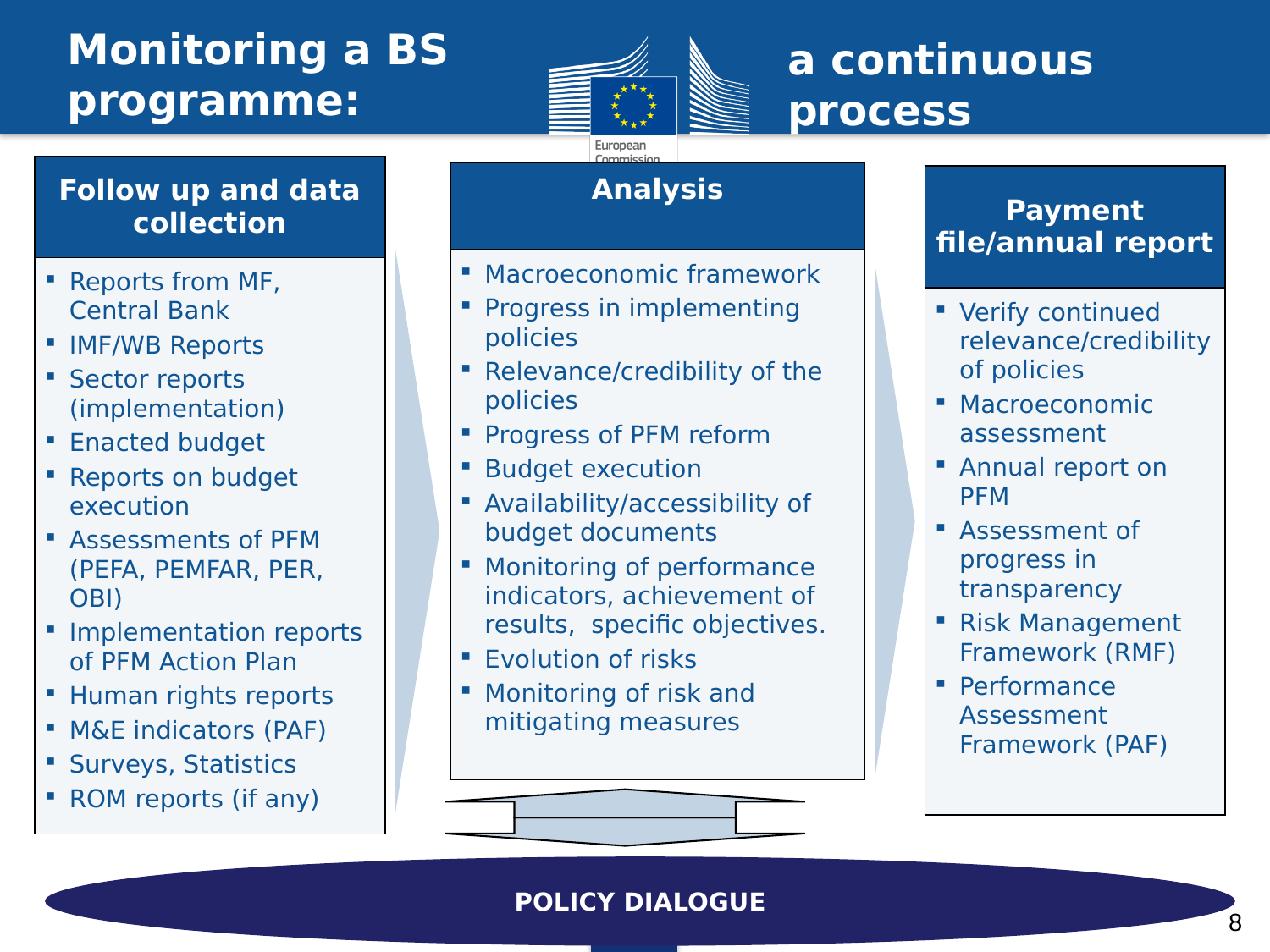

Monitoring a BS programme:
a continuous process
Running Head 12-Point Plain, Title Case
| Follow up and data collection |
| --- |
| Reports from MF, Central Bank IMF/WB Reports Sector reports (implementation) Enacted budget Reports on budget execution Assessments of PFM (PEFA, PEMFAR, PER, OBI) Implementation reports of PFM Action Plan Human rights reports M&E indicators (PAF) Surveys, Statistics ROM reports (if any) |
| Analysis |
| --- |
| Macroeconomic framework Progress in implementing policies Relevance/credibility of the policies Progress of PFM reform Budget execution Availability/accessibility of budget documents Monitoring of performance indicators, achievement of results, specific objectives. Evolution of risks Monitoring of risk and mitigating measures |
| Payment file/annual report |
| --- |
| Verify continued relevance/credibility of policies Macroeconomic assessment Annual report on PFM Assessment of progress in transparency Risk Management Framework (RMF) Performance Assessment Framework (PAF) |

POLICY DIALOGUE
8